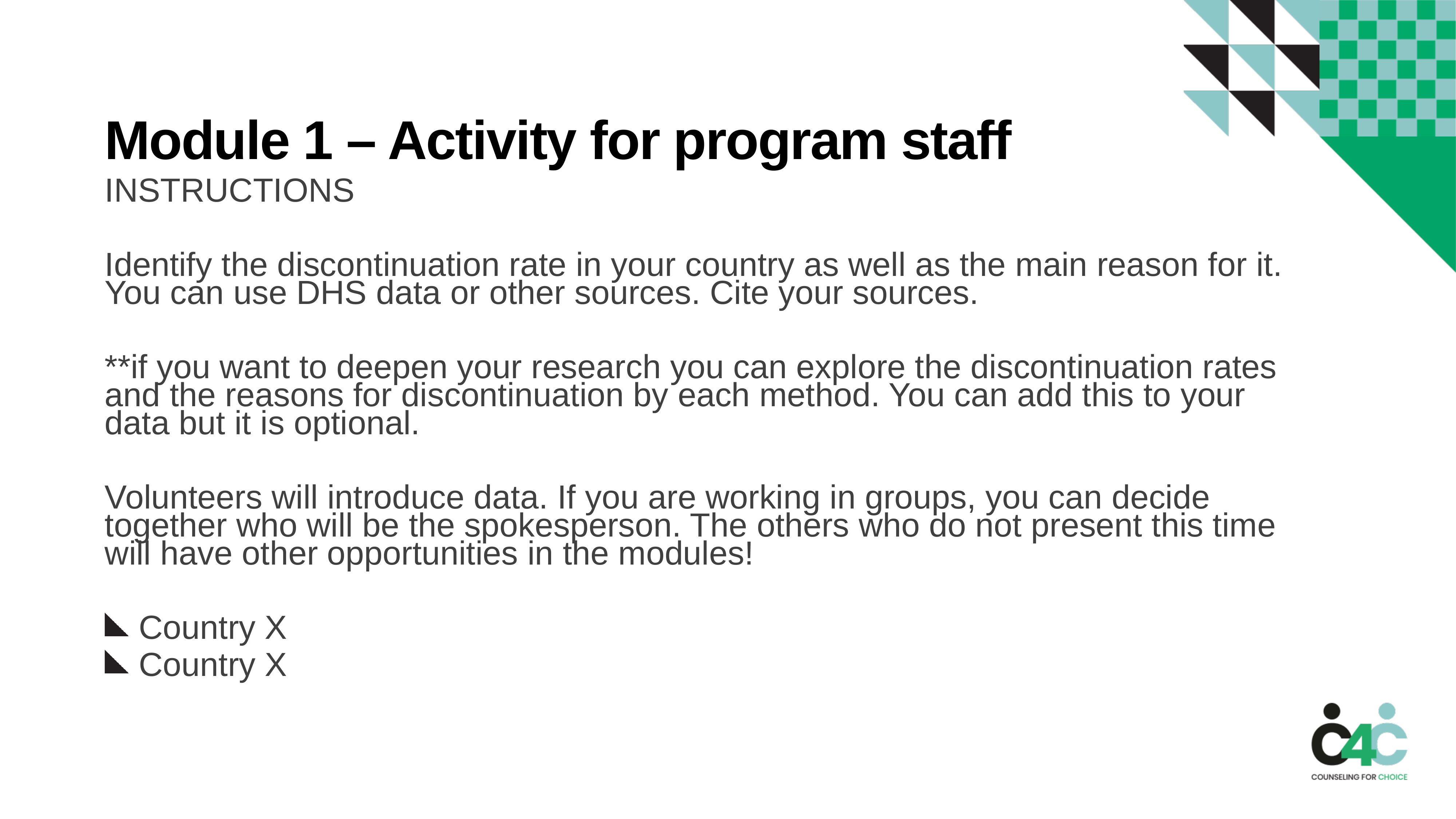

# Module 1 – Activity for program staff
INSTRUCTIONS

Identify the discontinuation rate in your country as well as the main reason for it. You can use DHS data or other sources. Cite your sources.

**if you want to deepen your research you can explore the discontinuation rates and the reasons for discontinuation by each method. You can add this to your data but it is optional.

Volunteers will introduce data. If you are working in groups, you can decide together who will be the spokesperson. The others who do not present this time will have other opportunities in the modules!

Country X
Country X